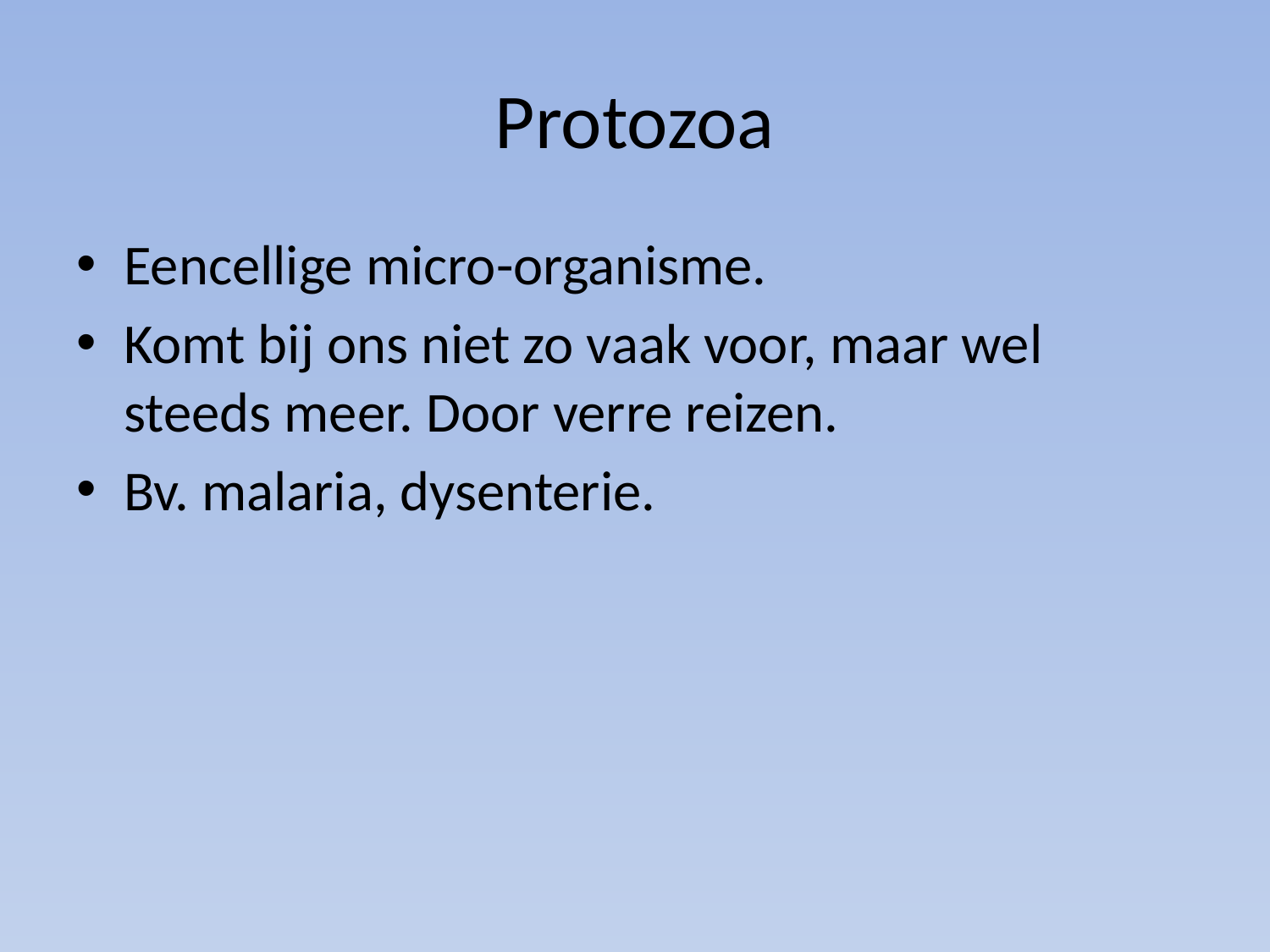

# Protozoa
Eencellige micro-organisme.
Komt bij ons niet zo vaak voor, maar wel steeds meer. Door verre reizen.
Bv. malaria, dysenterie.